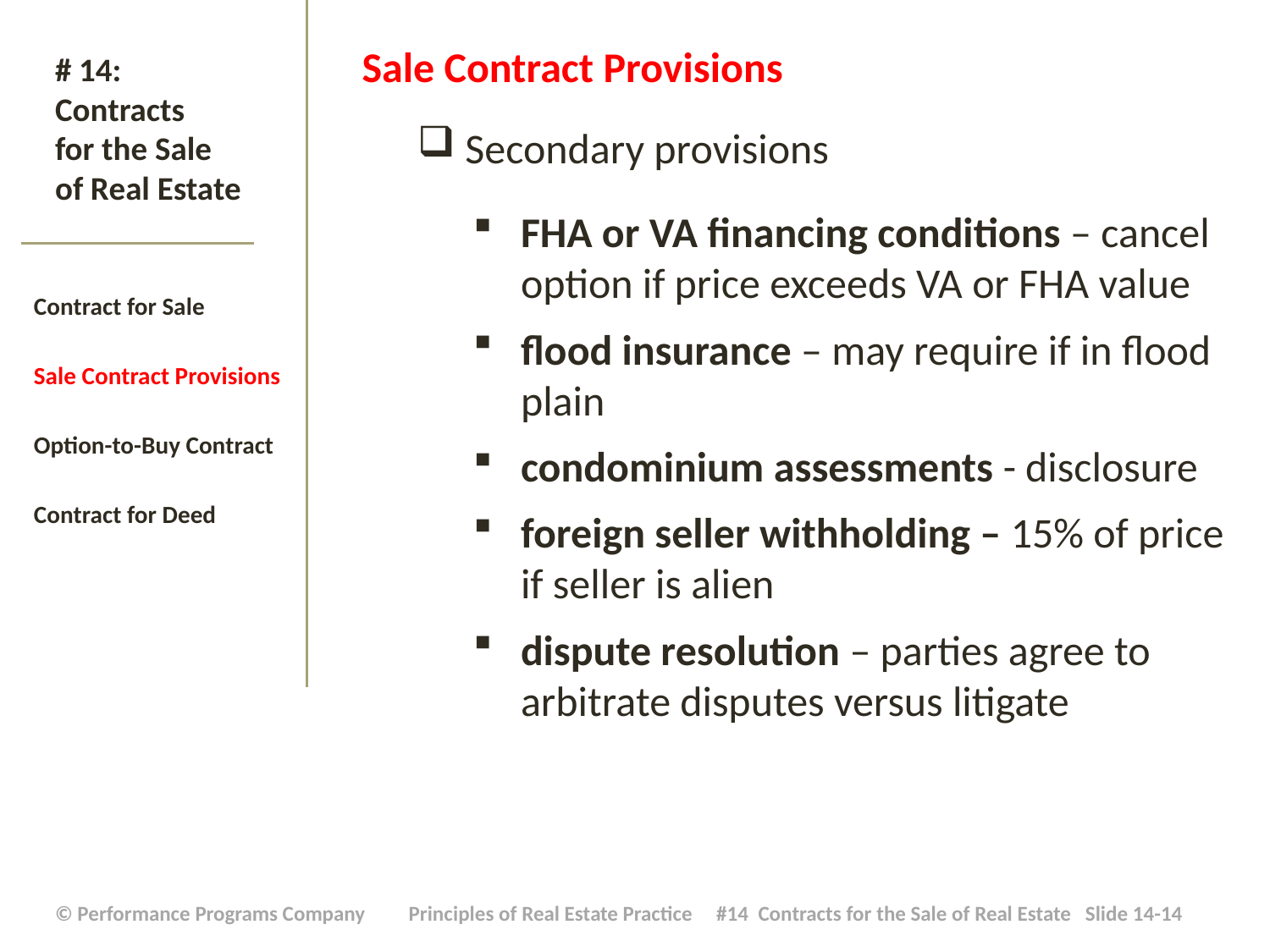

Sale Contract Provisions

Secondary provisions

FHA or VA financing conditions – cancel option if price exceeds VA or FHA value
flood insurance – may require if in flood plain
condominium assessments - disclosure
foreign seller withholding – 15% of price if seller is alien
dispute resolution – parties agree to arbitrate disputes versus litigate
# # 14: Contracts for the Sale of Real Estate

Contract for Sale

Sale Contract Provisions

Option-to-Buy Contract

Contract for Deed

| © Performance Programs Company Principles of Real Estate Practice #14 Contracts for the Sale of Real Estate Slide 14-14 |
| --- |